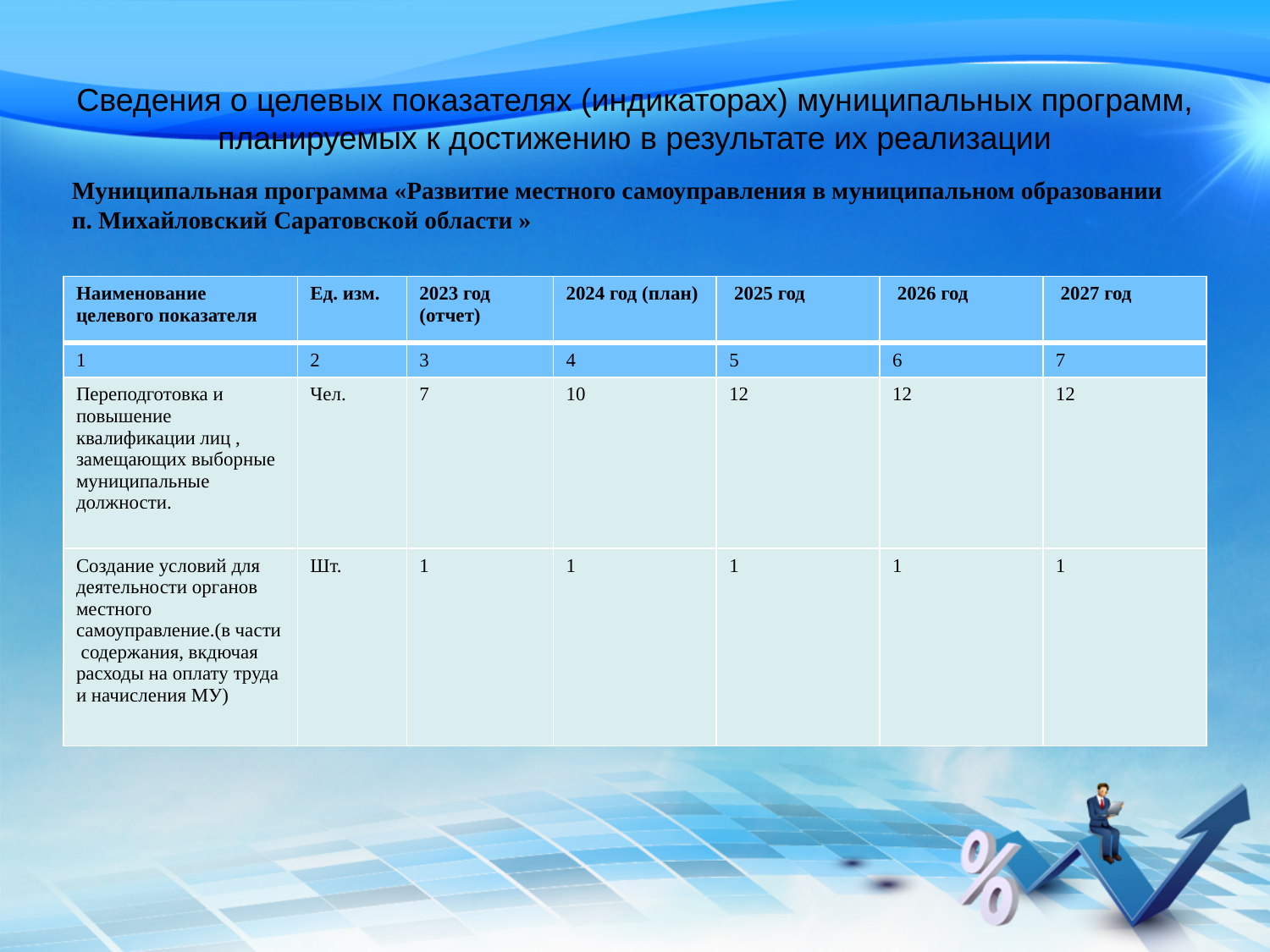

# Сведения о целевых показателях (индикаторах) муниципальных программ, планируемых к достижению в результате их реализации

Муниципальная программа «Развитие местного самоуправления в муниципальном образовании п. Михайловский Саратовской области »

| Наименование целевого показателя | Ед. изм. | 2023 год (отчет) | 2024 год (план) | 2025 год | 2026 год | 2027 год |
| --- | --- | --- | --- | --- | --- | --- |
| 1 | 2 | 3 | 4 | 5 | 6 | 7 |
| Переподготовка и повышение квалификации лиц , замещающих выборные муниципальные должности. | Чел. | 7 | 10 | 12 | 12 | 12 |
| Создание условий для деятельности органов местного самоуправление.(в части содержания, вкдючая расходы на оплату труда и начисления МУ) | Шт. | 1 | 1 | 1 | 1 | 1 |